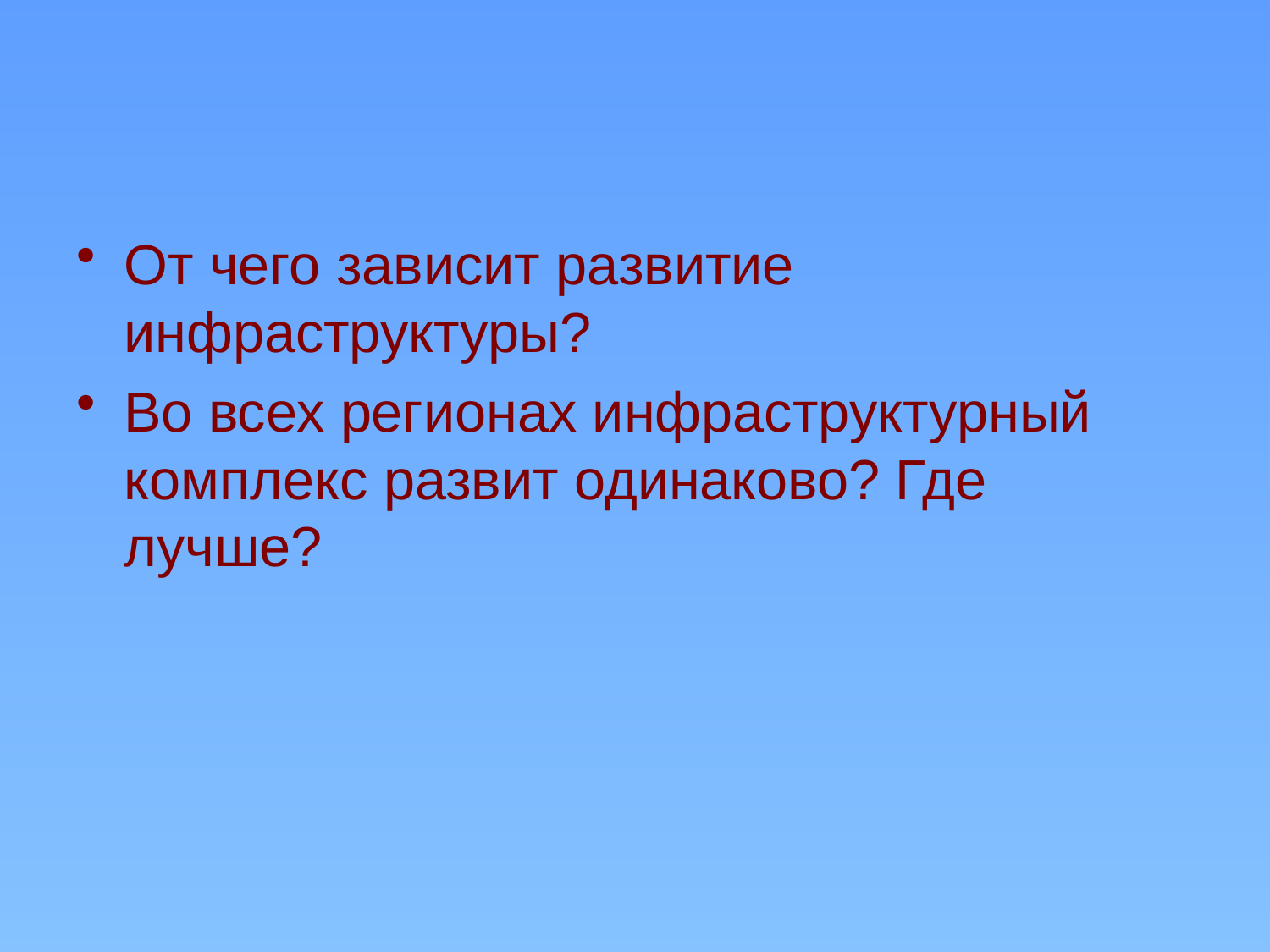

#
От чего зависит развитие  инфраструктуры?
Во всех регионах инфраструктурный комплекс развит одинаково? Где лучше?